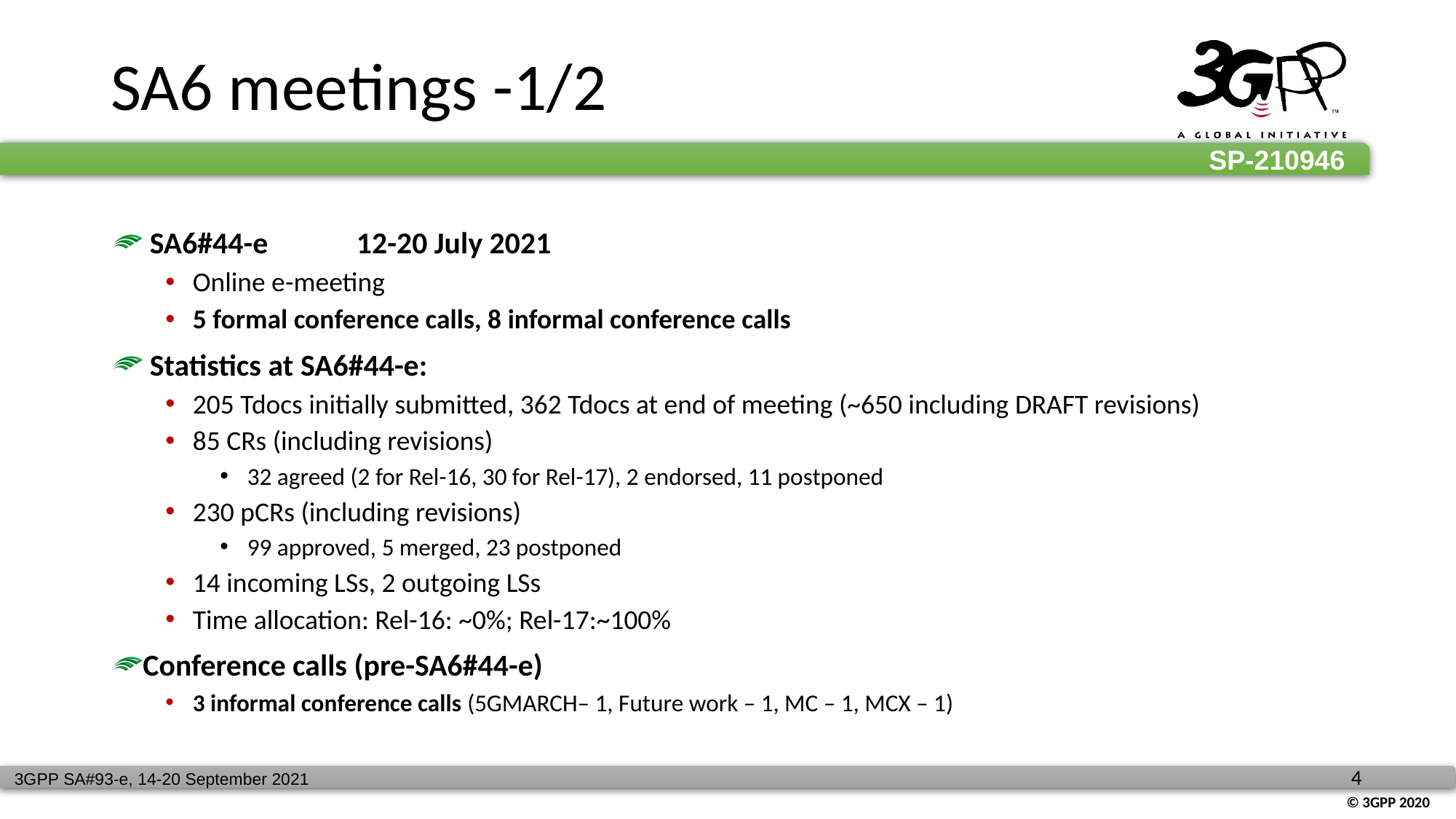

SA6 meetings -1/2
 SA6#44-e	12-20 July 2021
Online e-meeting
5 formal conference calls, 8 informal conference calls
 Statistics at SA6#44-e:
205 Tdocs initially submitted, 362 Tdocs at end of meeting (~650 including DRAFT revisions)
85 CRs (including revisions)
32 agreed (2 for Rel-16, 30 for Rel-17), 2 endorsed, 11 postponed
230 pCRs (including revisions)
99 approved, 5 merged, 23 postponed
14 incoming LSs, 2 outgoing LSs
Time allocation: Rel-16: ~0%; Rel-17:~100%
Conference calls (pre-SA6#44-e)
3 informal conference calls (5GMARCH– 1, Future work – 1, MC – 1, MCX – 1)